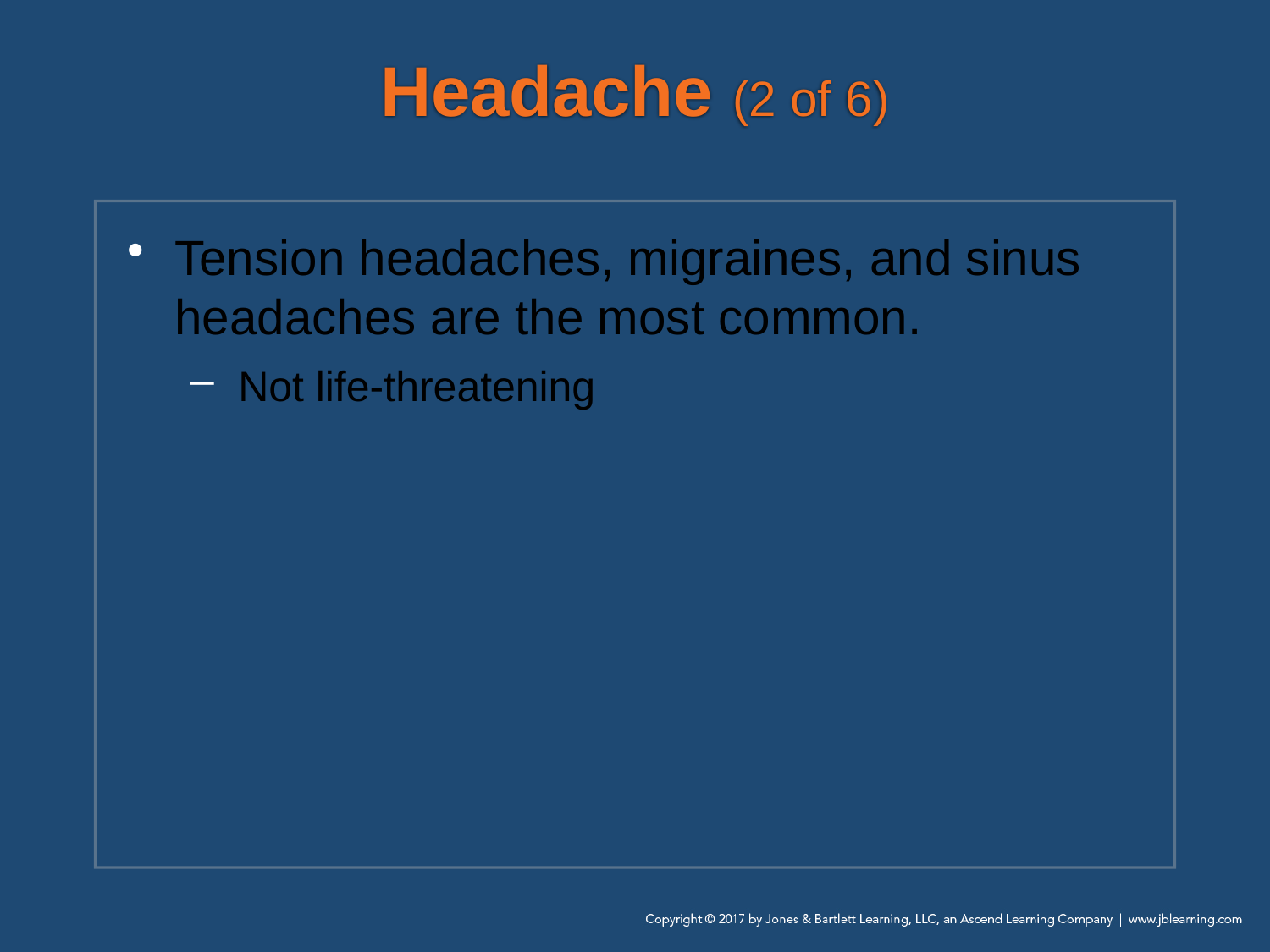

# Headache (2 of 6)
Tension headaches, migraines, and sinus headaches are the most common.
Not life-threatening